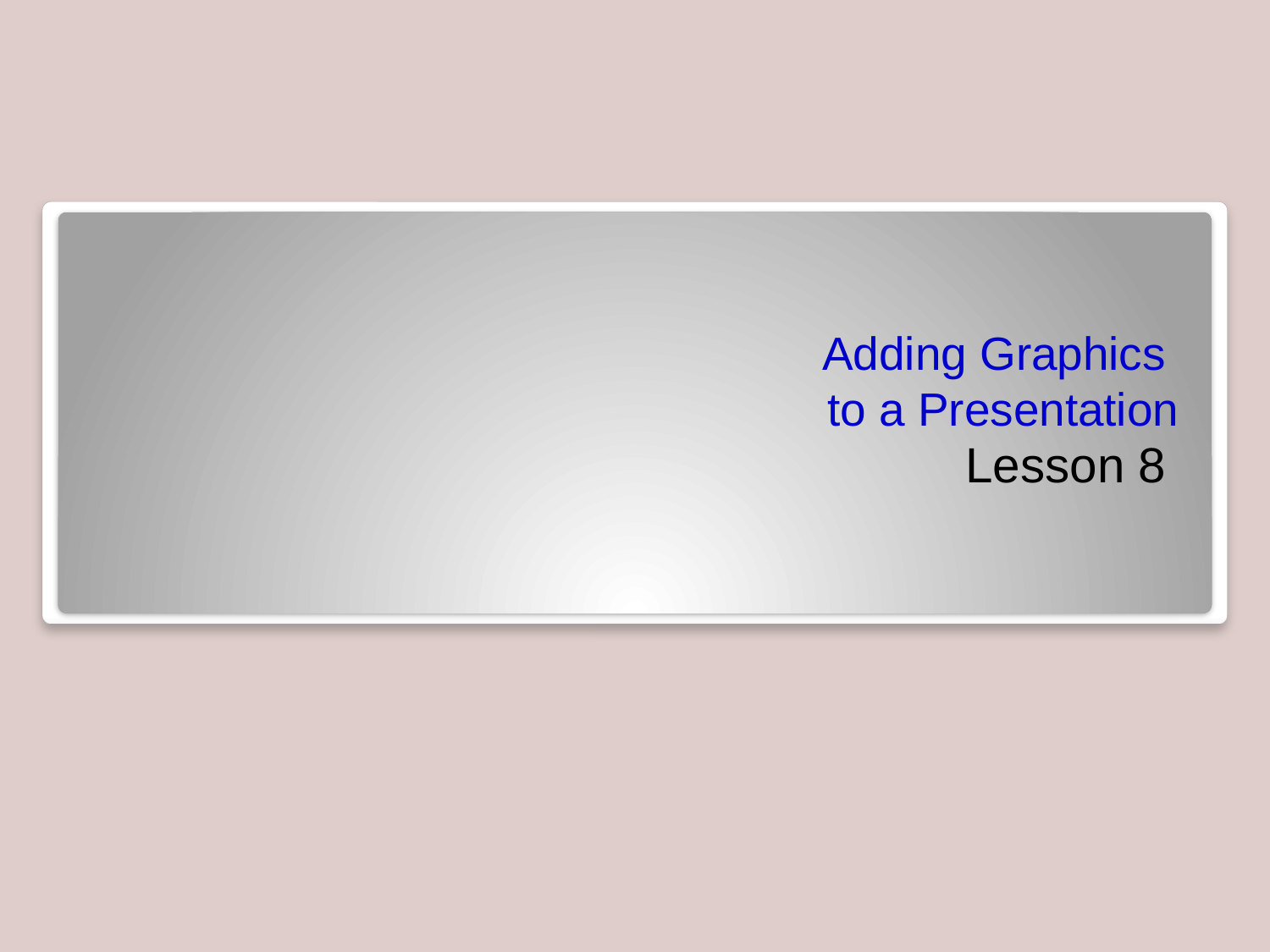

Adding Graphics
to a Presentation
Lesson 8